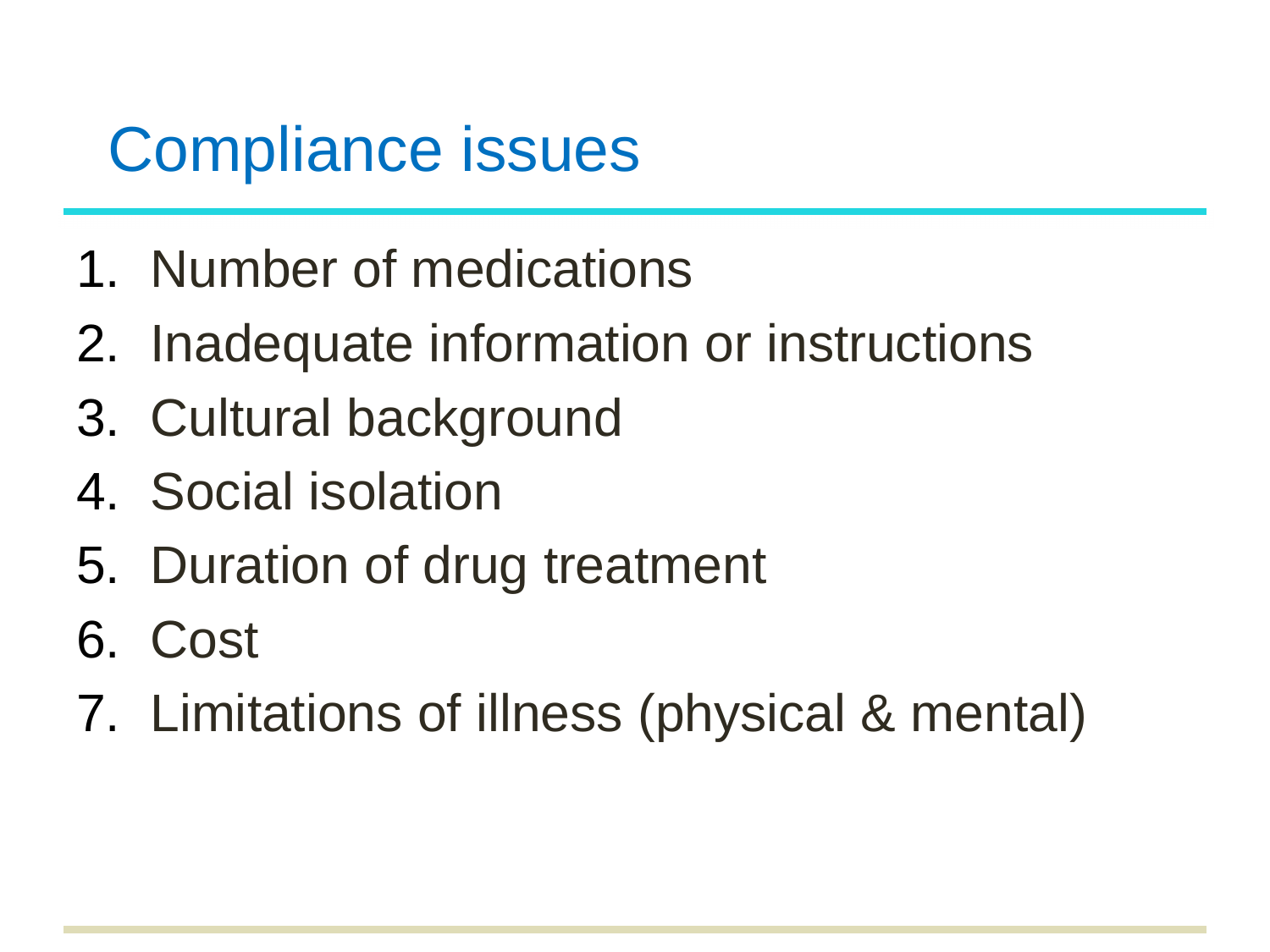

# Compliance issues
Number of medications
Inadequate information or instructions
Cultural background
Social isolation
Duration of drug treatment
Cost
Limitations of illness (physical & mental)
52